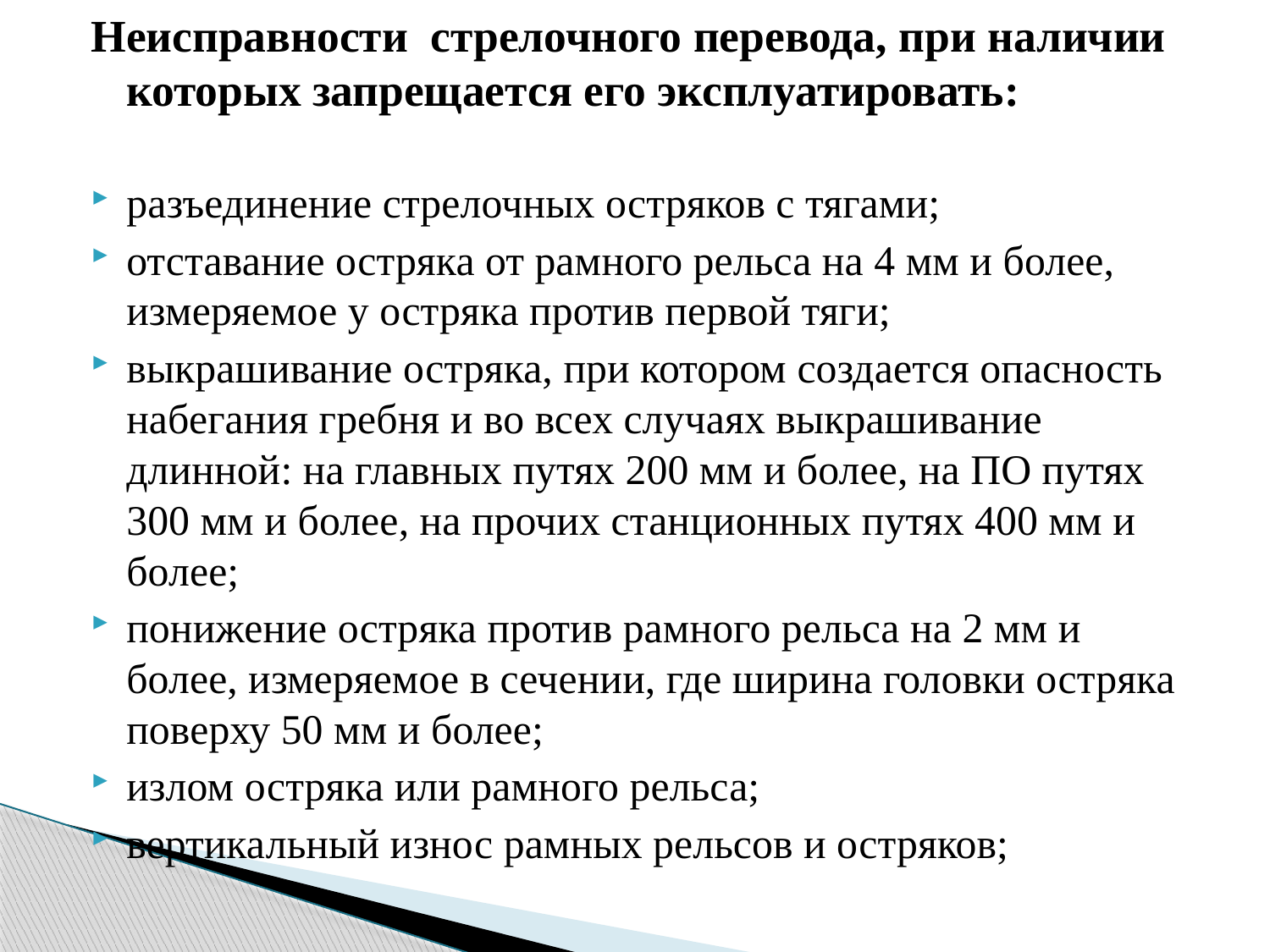

Неисправности  стрелочного перевода, при наличии которых запрещается его эксплуатировать:
разъединение стрелочных остряков с тягами;
отставание остряка от рамного рельса на 4 мм и более, измеряемое у остряка против первой тяги;
выкрашивание остряка, при котором создается опасность набегания гребня и во всех случаях выкрашивание длинной: на главных путях 200 мм и более, на ПО путях 300 мм и более, на прочих станционных путях 400 мм и более;
понижение остряка против рамного рельса на 2 мм и более, измеряемое в сечении, где ширина головки остряка поверху 50 мм и более;
излом остряка или рамного рельса;
вертикальный износ рамных рельсов и остряков;

#